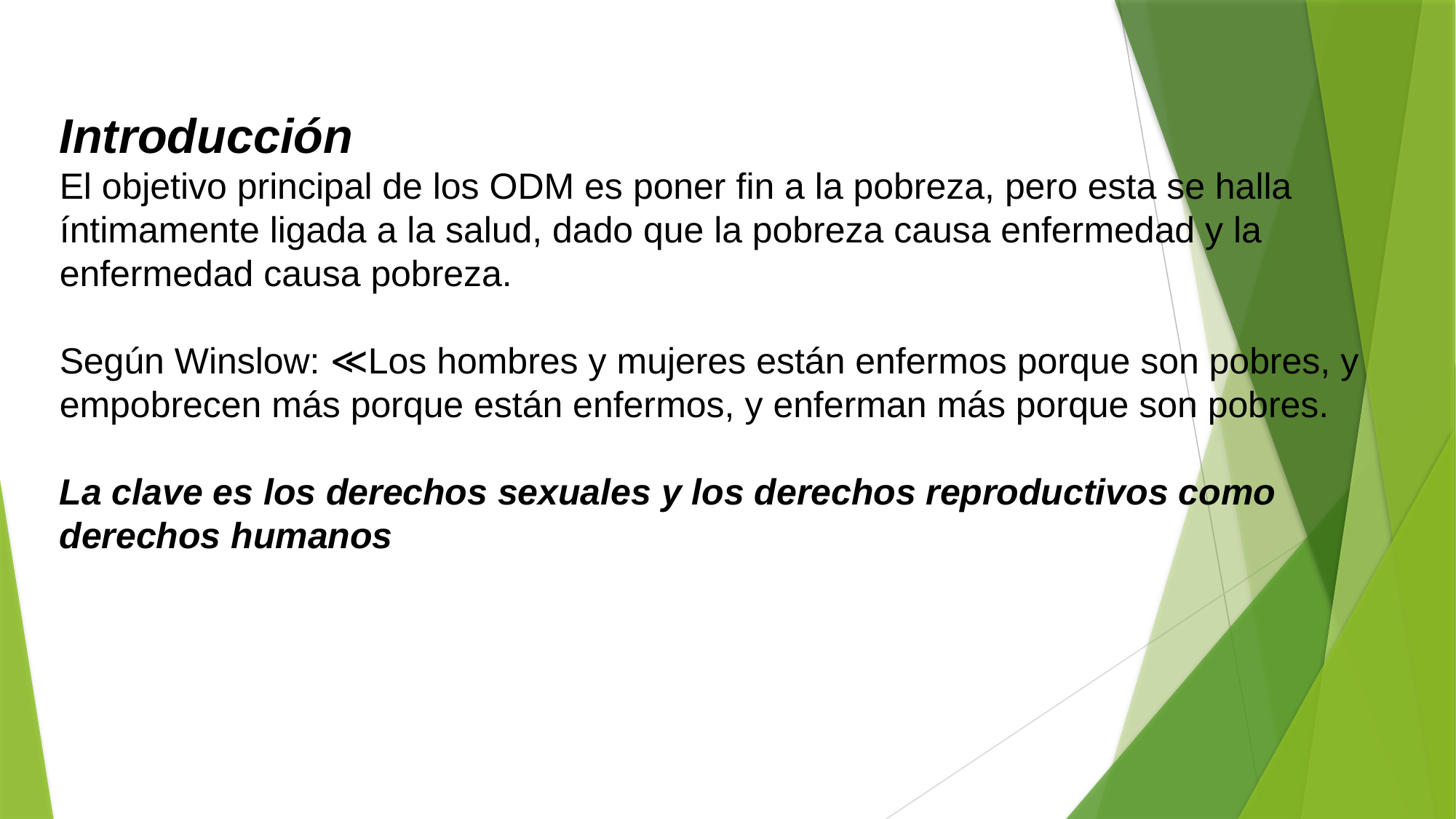

Introducción
El objetivo principal de los ODM es poner fin a la pobreza, pero esta se halla íntimamente ligada a la salud, dado que la pobreza causa enfermedad y la enfermedad causa pobreza.

Según Winslow: ≪Los hombres y mujeres están enfermos porque son pobres, y empobrecen más porque están enfermos, y enferman más porque son pobres.

La clave es los derechos sexuales y los derechos reproductivos como derechos humanos